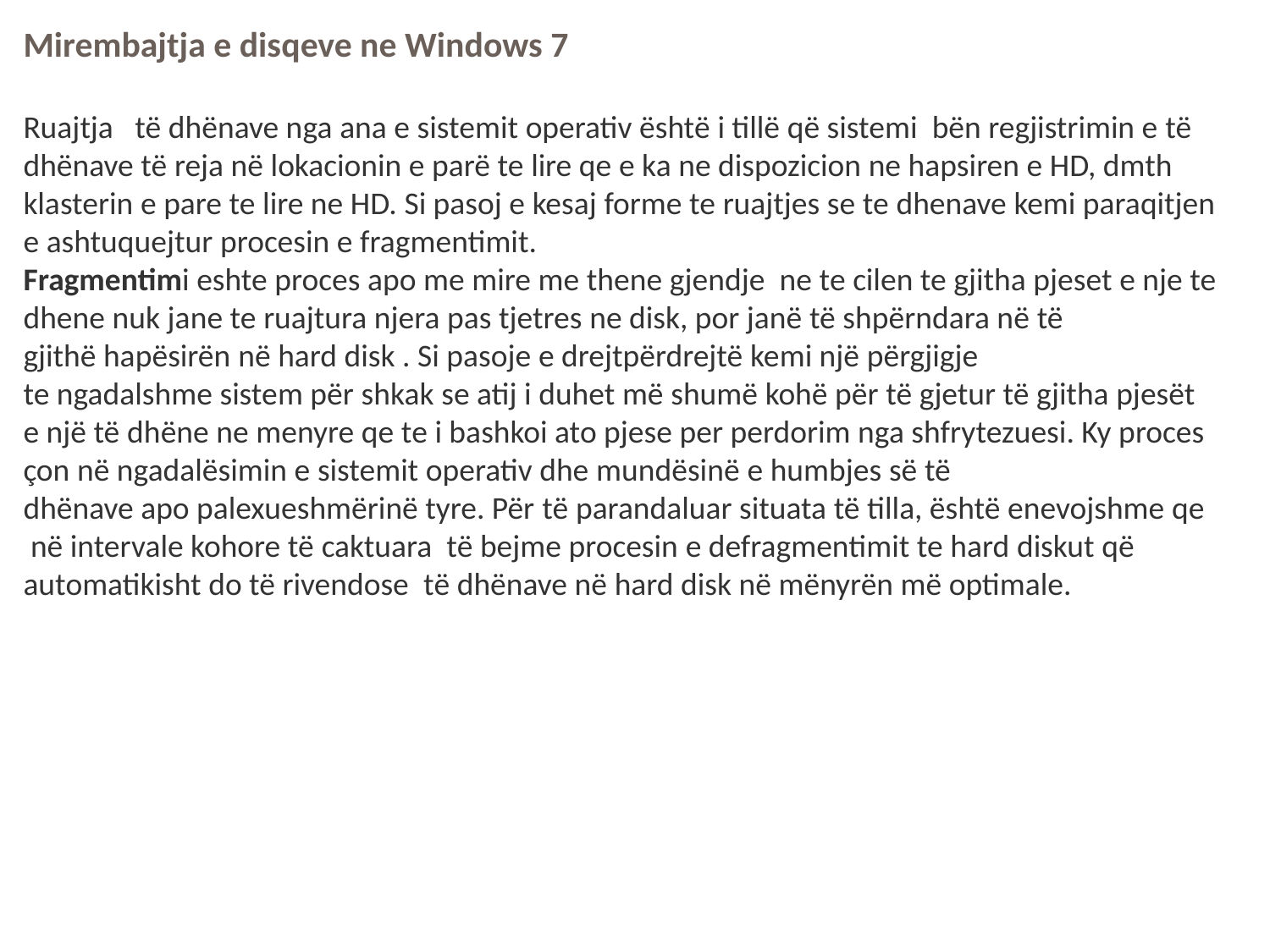

Mirembajtja e disqeve ne Windows 7

Ruajtja   të dhënave nga ana e sistemit operativ është i tillë që sistemi  bën regjistrimin e të dhënave të reja në lokacionin e parë te lire qe e ka ne dispozicion ne hapsiren e HD, dmth klasterin e pare te lire ne HD. Si pasoj e kesaj forme te ruajtjes se te dhenave kemi paraqitjen e ashtuquejtur procesin e fragmentimit.
Fragmentimi eshte proces apo me mire me thene gjendje  ne te cilen te gjitha pjeset e nje te dhene nuk jane te ruajtura njera pas tjetres ne disk, por janë të shpërndara në të gjithë hapësirën në hard disk . Si pasoje e drejtpërdrejtë kemi një përgjigje te ngadalshme sistem për shkak se atij i duhet më shumë kohë për të gjetur të gjitha pjesët e një të dhëne ne menyre qe te i bashkoi ato pjese per perdorim nga shfrytezuesi. Ky proces çon në ngadalësimin e sistemit operativ dhe mundësinë e humbjes së të dhënave apo palexueshmërinë tyre. Për të parandaluar situata të tilla, është enevojshme qe  në intervale kohore të caktuara  të bejme procesin e defragmentimit te hard diskut që automatikisht do të rivendose  të dhënave në hard disk në mënyrën më optimale.